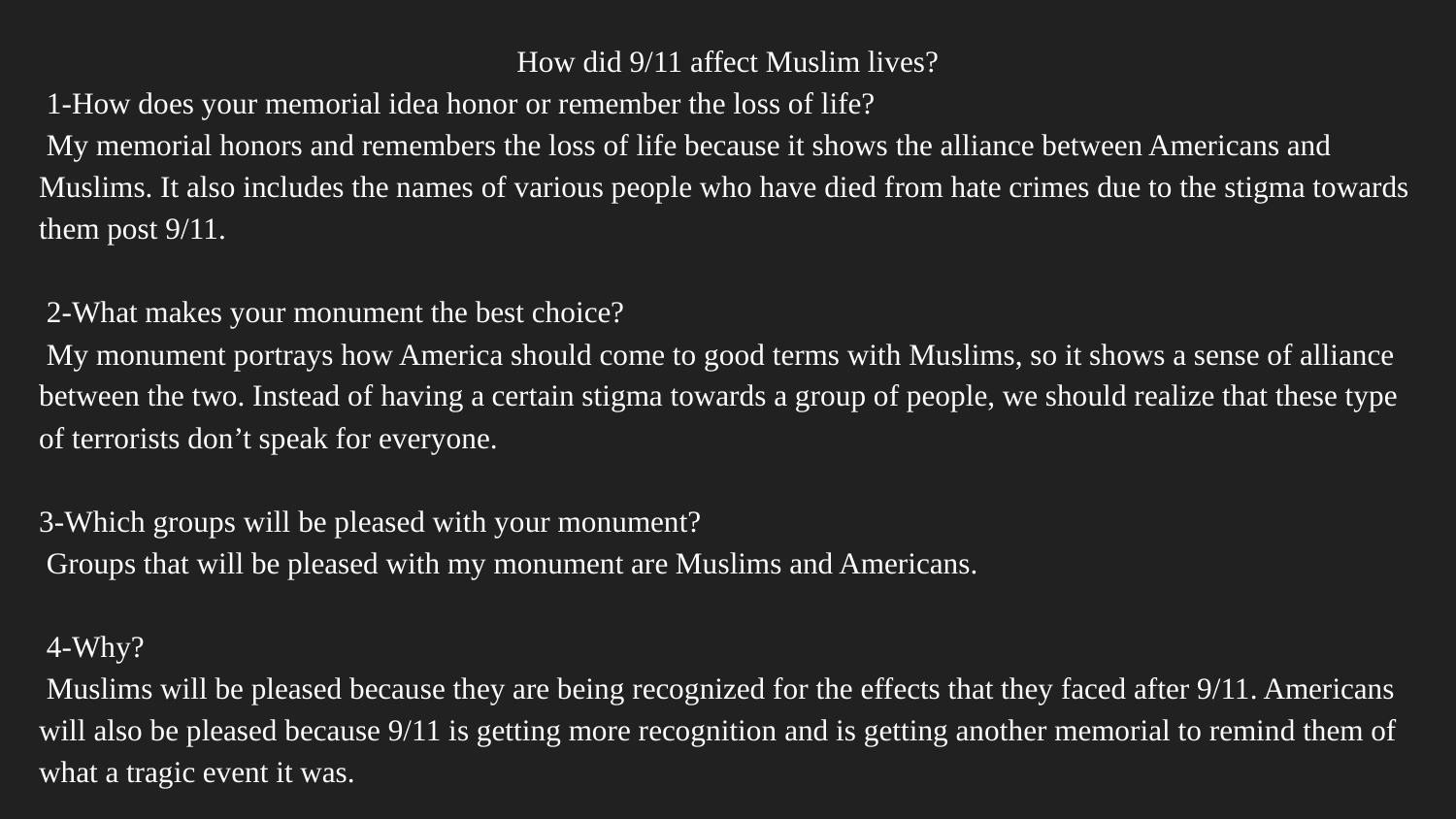

How did 9/11 affect Muslim lives?
 1-How does your memorial idea honor or remember the loss of life?
 My memorial honors and remembers the loss of life because it shows the alliance between Americans and Muslims. It also includes the names of various people who have died from hate crimes due to the stigma towards them post 9/11.

 2-What makes your monument the best choice?
 My monument portrays how America should come to good terms with Muslims, so it shows a sense of alliance between the two. Instead of having a certain stigma towards a group of people, we should realize that these type of terrorists don’t speak for everyone.

3-Which groups will be pleased with your monument?
 Groups that will be pleased with my monument are Muslims and Americans.

 4-Why?
 Muslims will be pleased because they are being recognized for the effects that they faced after 9/11. Americans will also be pleased because 9/11 is getting more recognition and is getting another memorial to remind them of what a tragic event it was.